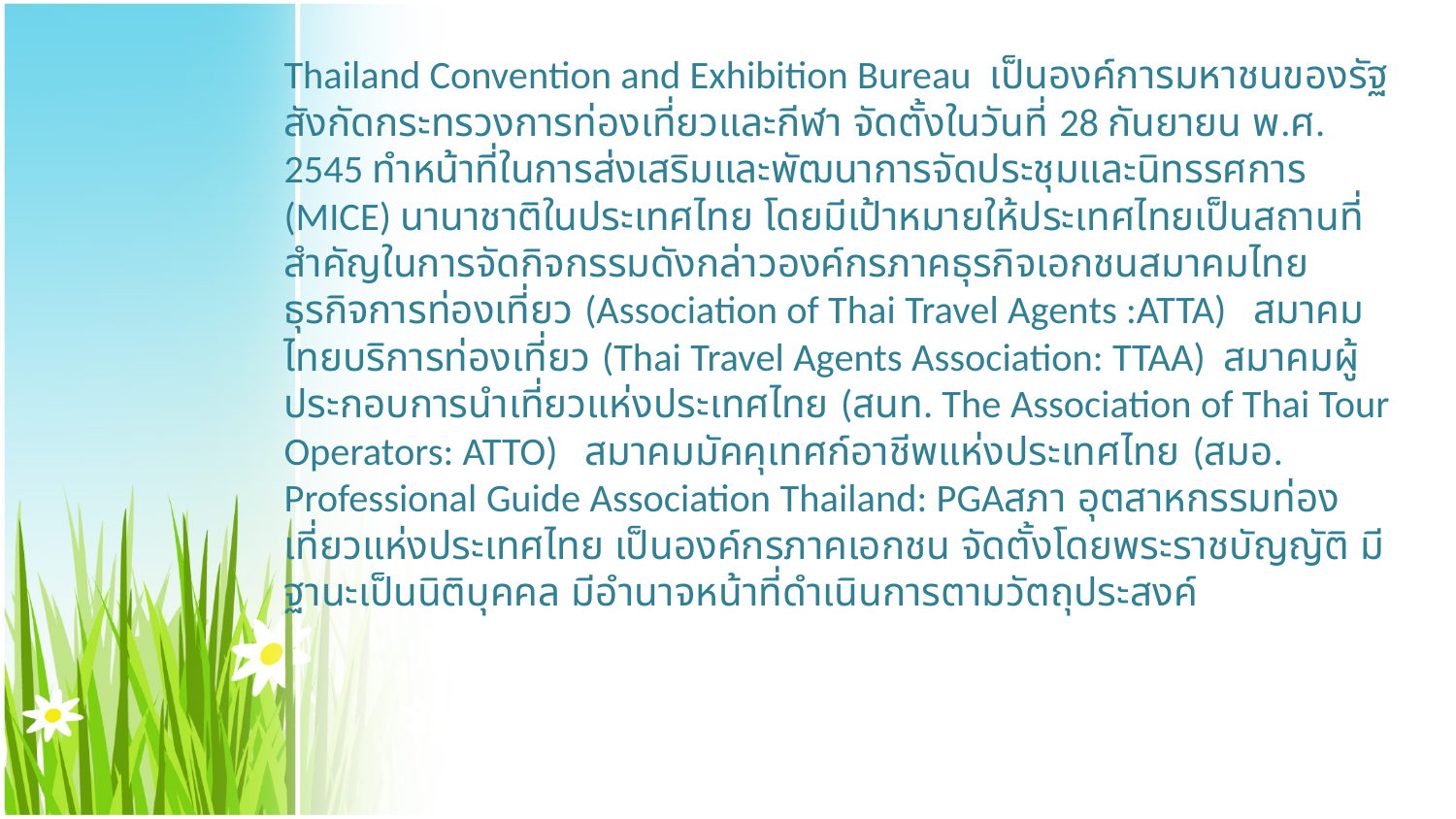

Thailand Convention and Exhibition Bureau  เป็นองค์การมหาชนของรัฐ สังกัดกระทรวงการท่องเที่ยวและกีฬา จัดตั้งในวันที่ 28 กันยายน พ.ศ. 2545 ทำหน้าที่ในการส่งเสริมและพัฒนาการจัดประชุมและนิทรรศการ (MICE) นานาชาติในประเทศไทย โดยมีเป้าหมายให้ประเทศไทยเป็นสถานที่สำคัญในการจัดกิจกรรมดังกล่าวองค์กรภาคธุรกิจเอกชนสมาคมไทยธุรกิจการท่องเที่ยว (Association of Thai Travel Agents :ATTA)   สมาคมไทยบริการท่องเที่ยว (Thai Travel Agents Association: TTAA)  สมาคมผู้ประกอบการนำเที่ยวแห่งประเทศไทย (สนท. The Association of Thai Tour Operators: ATTO)   สมาคมมัคคุเทศก์อาชีพแห่งประเทศไทย (สมอ. Professional Guide Association Thailand: PGAสภา อุตสาหกรรมท่องเที่ยวแห่งประเทศไทย เป็นองค์กรภาคเอกชน จัดตั้งโดยพระราชบัญญัติ มีฐานะเป็นนิติบุคคล มีอำนาจหน้าที่ดำเนินการตามวัตถุประสงค์